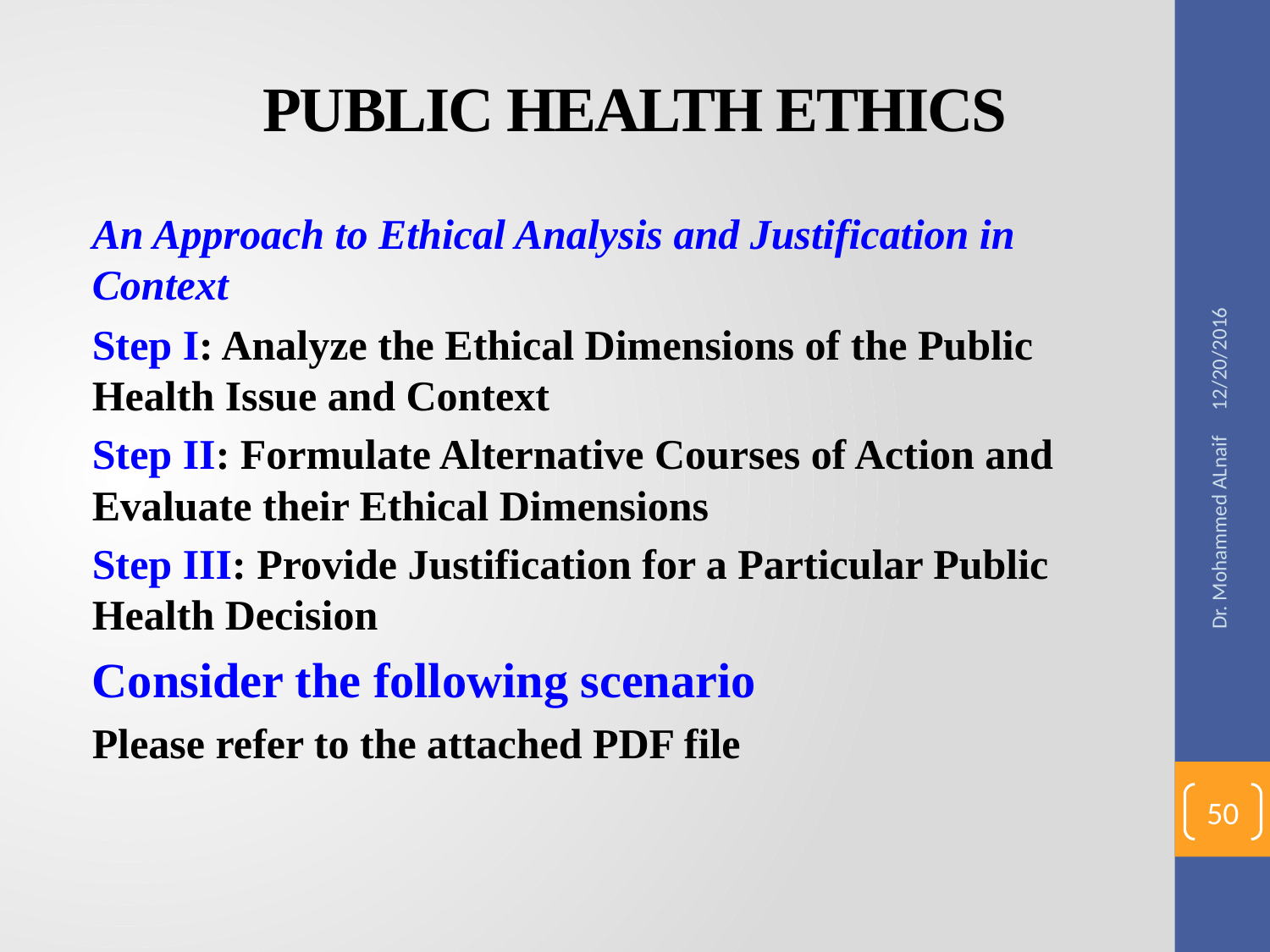

# PUBLIC HEALTH ETHICS
An Approach to Ethical Analysis and Justification in Context
Step I: Analyze the Ethical Dimensions of the Public Health Issue and Context
Step II: Formulate Alternative Courses of Action and Evaluate their Ethical Dimensions
Step III: Provide Justification for a Particular Public Health Decision
Consider the following scenario
Please refer to the attached PDF file
12/20/2016
Dr. Mohammed ALnaif
50